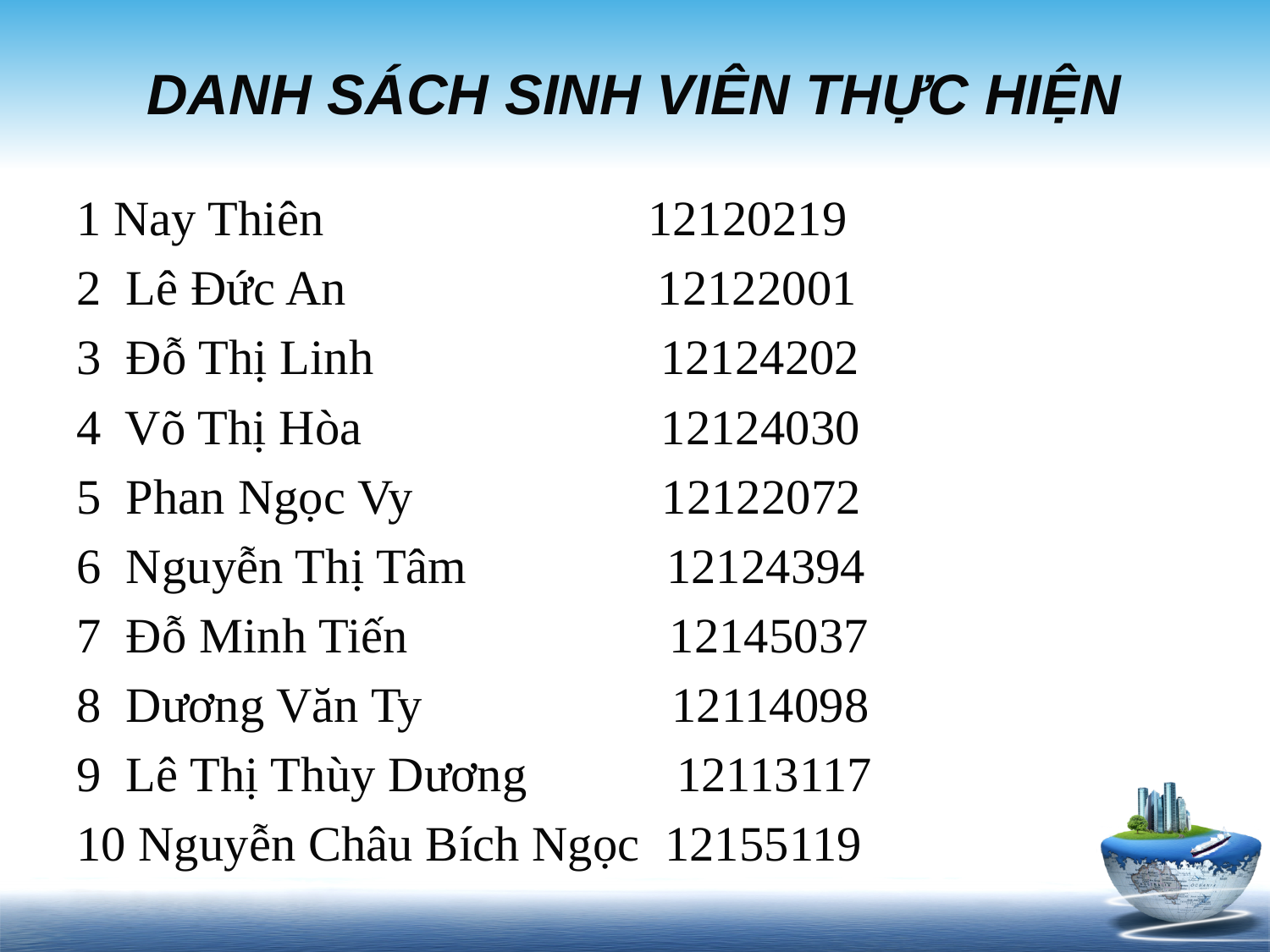

# DANH SÁCH SINH VIÊN THỰC HIỆN
1 Nay Thiên                          12120219
2  Lê Đức An                         12122001
3  Đỗ Thị Linh                       12124202
4  Võ Thị Hòa                        12124030
5  Phan Ngọc Vy                    12122072
6  Nguyễn Thị Tâm                12124394
7  Đỗ Minh Tiến                     12145037
8  Dương Văn Ty                    12114098
9  Lê Thị Thùy Dương            12113117
10 Nguyễn Châu Bích Ngọc  12155119